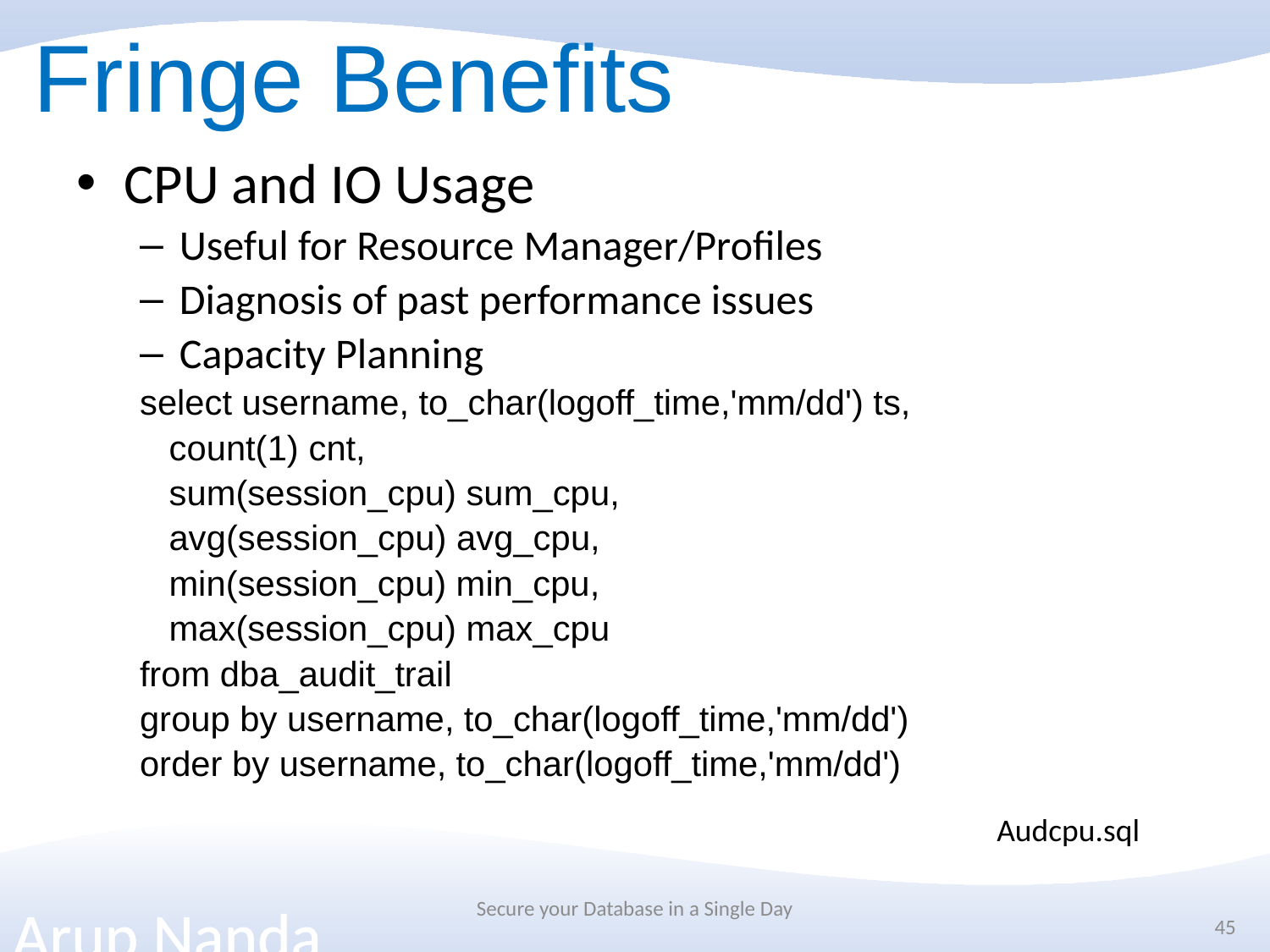

# Fringe Benefits
CPU and IO Usage
Useful for Resource Manager/Profiles
Diagnosis of past performance issues
Capacity Planning
select username, to_char(logoff_time,'mm/dd') ts,
   count(1) cnt,
   sum(session_cpu) sum_cpu,
   avg(session_cpu) avg_cpu,
   min(session_cpu) min_cpu,
   max(session_cpu) max_cpu
from dba_audit_trail
group by username, to_char(logoff_time,'mm/dd')
order by username, to_char(logoff_time,'mm/dd')
Audcpu.sql
Secure your Database in a Single Day
45